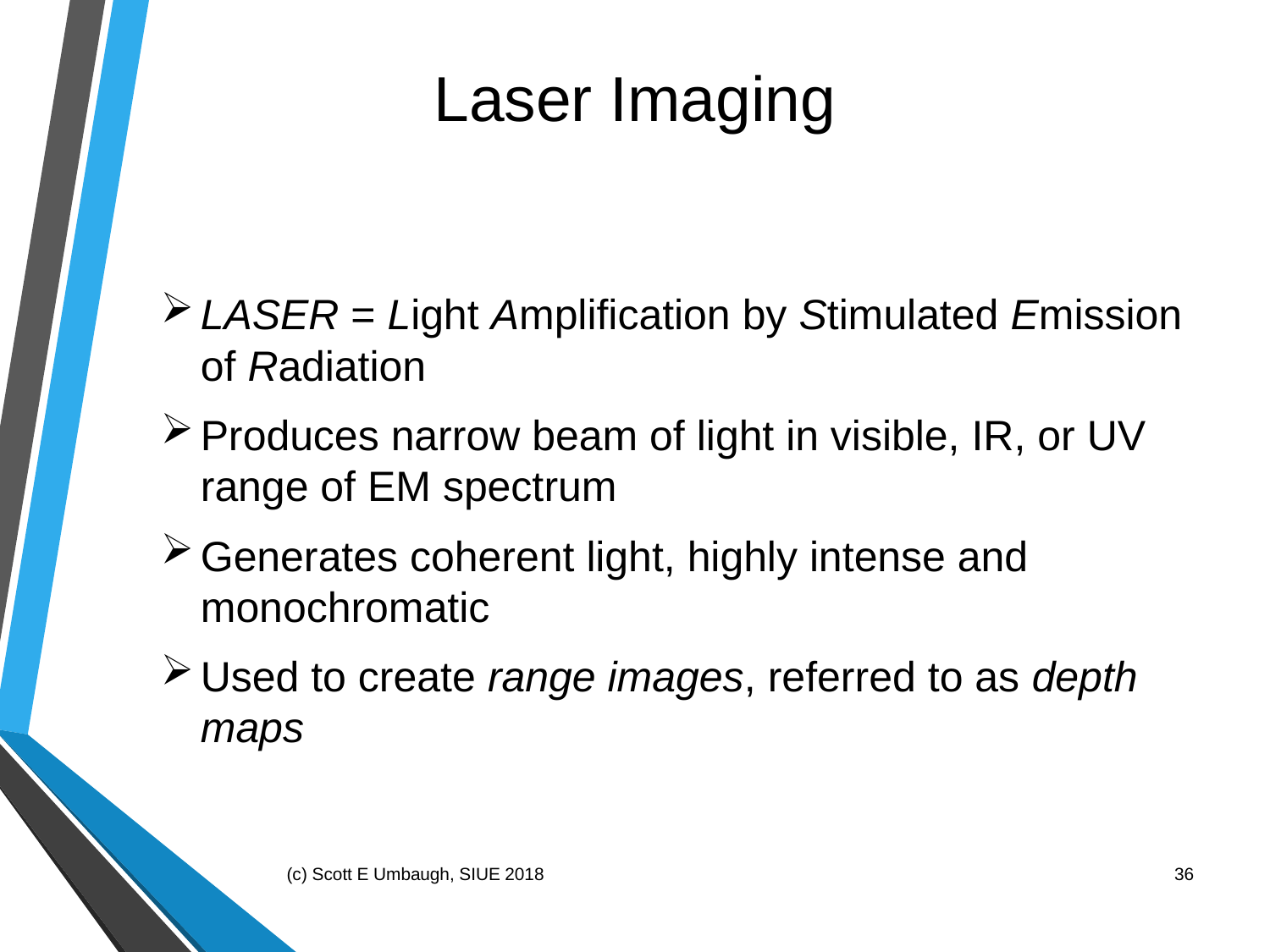

# Laser Imaging

LASER = Light Amplification by Stimulated Emission of Radiation
Produces narrow beam of light in visible, IR, or UV range of EM spectrum
Generates coherent light, highly intense and monochromatic
Used to create range images, referred to as depth maps

(c) Scott E Umbaugh, SIUE 2018
36